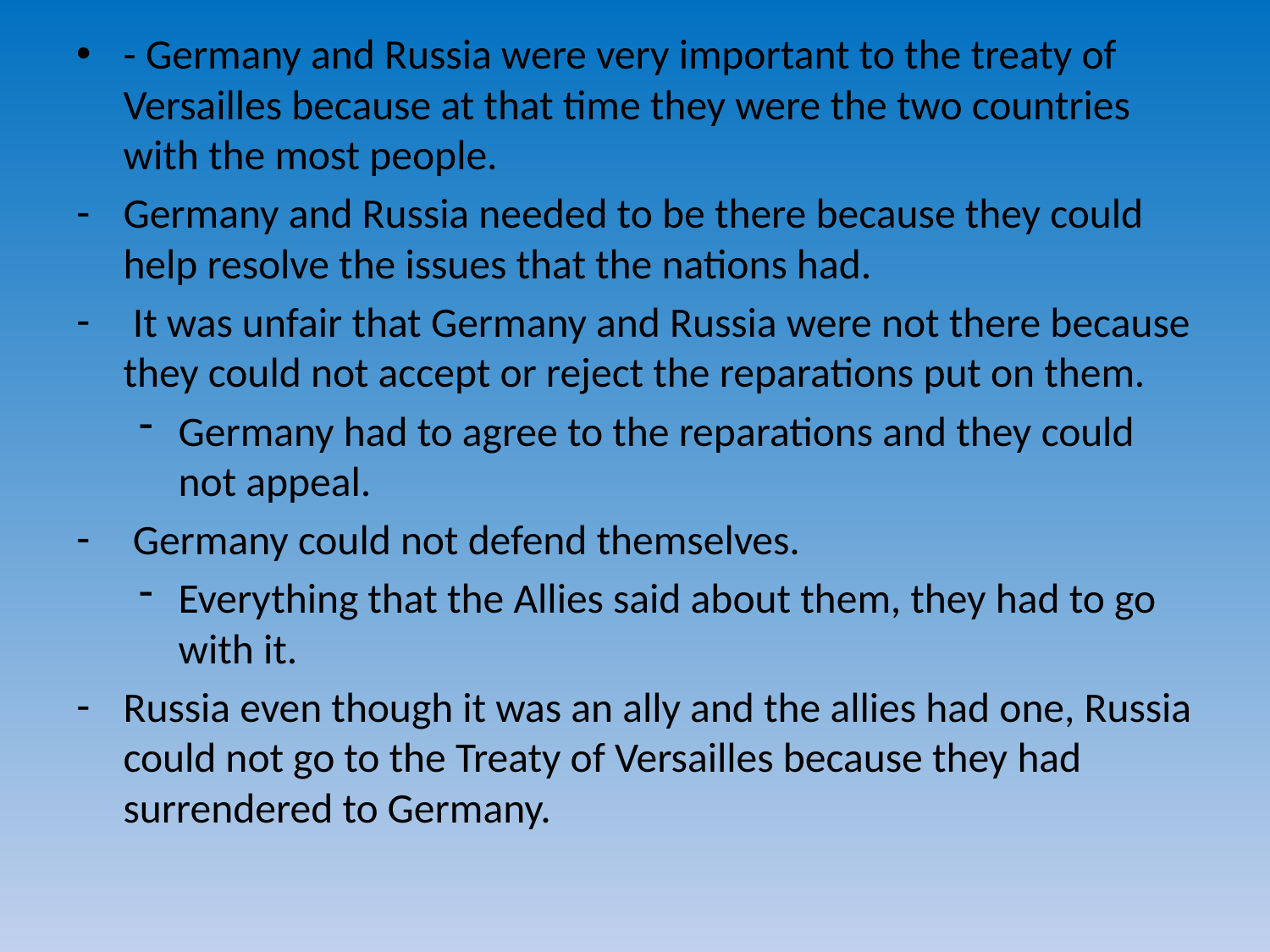

- Germany and Russia were very important to the treaty of Versailles because at that time they were the two countries with the most people.
Germany and Russia needed to be there because they could help resolve the issues that the nations had.
 It was unfair that Germany and Russia were not there because they could not accept or reject the reparations put on them.
Germany had to agree to the reparations and they could not appeal.
 Germany could not defend themselves.
Everything that the Allies said about them, they had to go with it.
Russia even though it was an ally and the allies had one, Russia could not go to the Treaty of Versailles because they had surrendered to Germany.